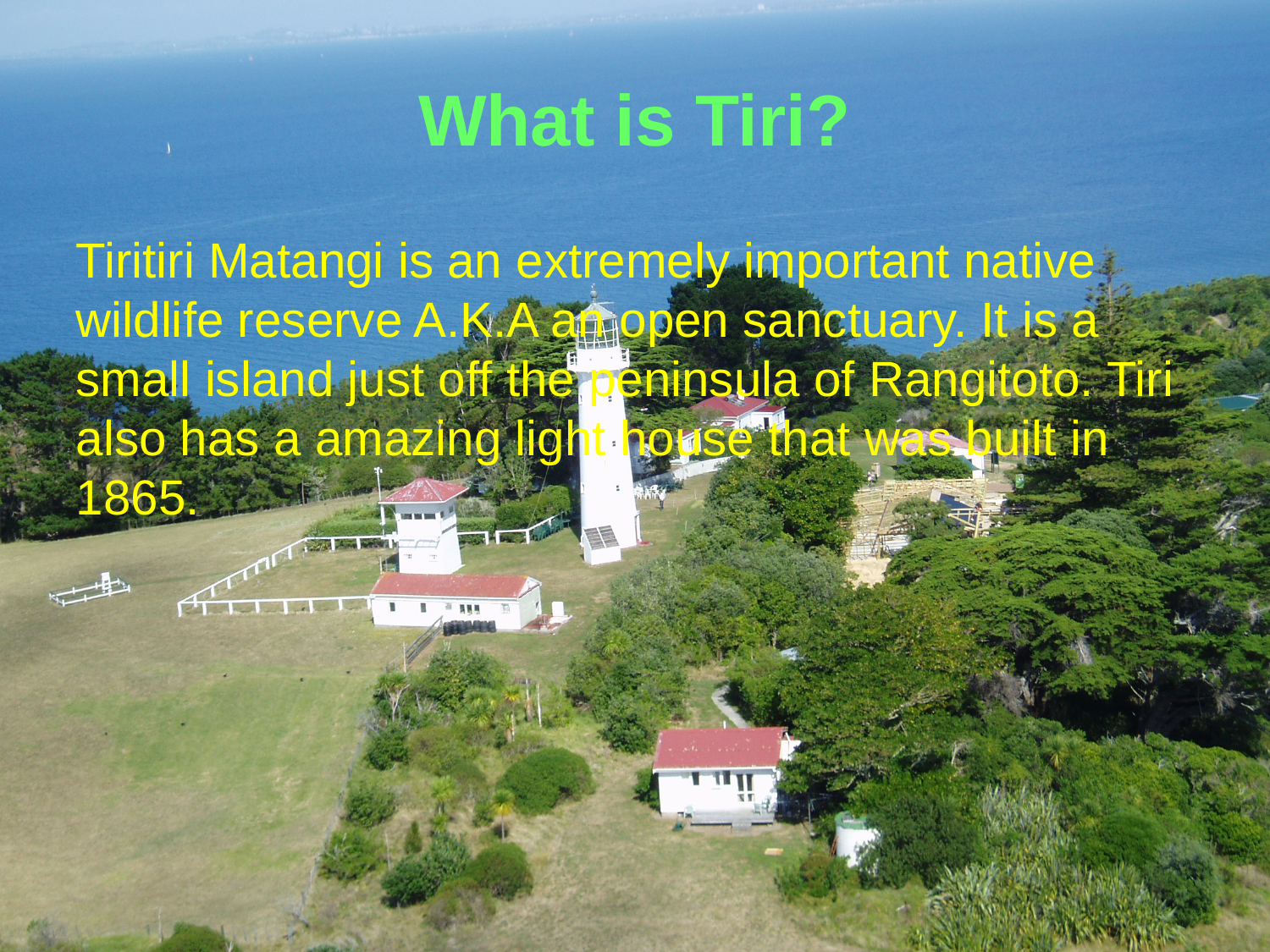

# What is Tiri?
Tiritiri Matangi is an extremely important native wildlife reserve A.K.A an open sanctuary. It is a small island just off the peninsula of Rangitoto. Tiri also has a amazing light house that was built in 1865.